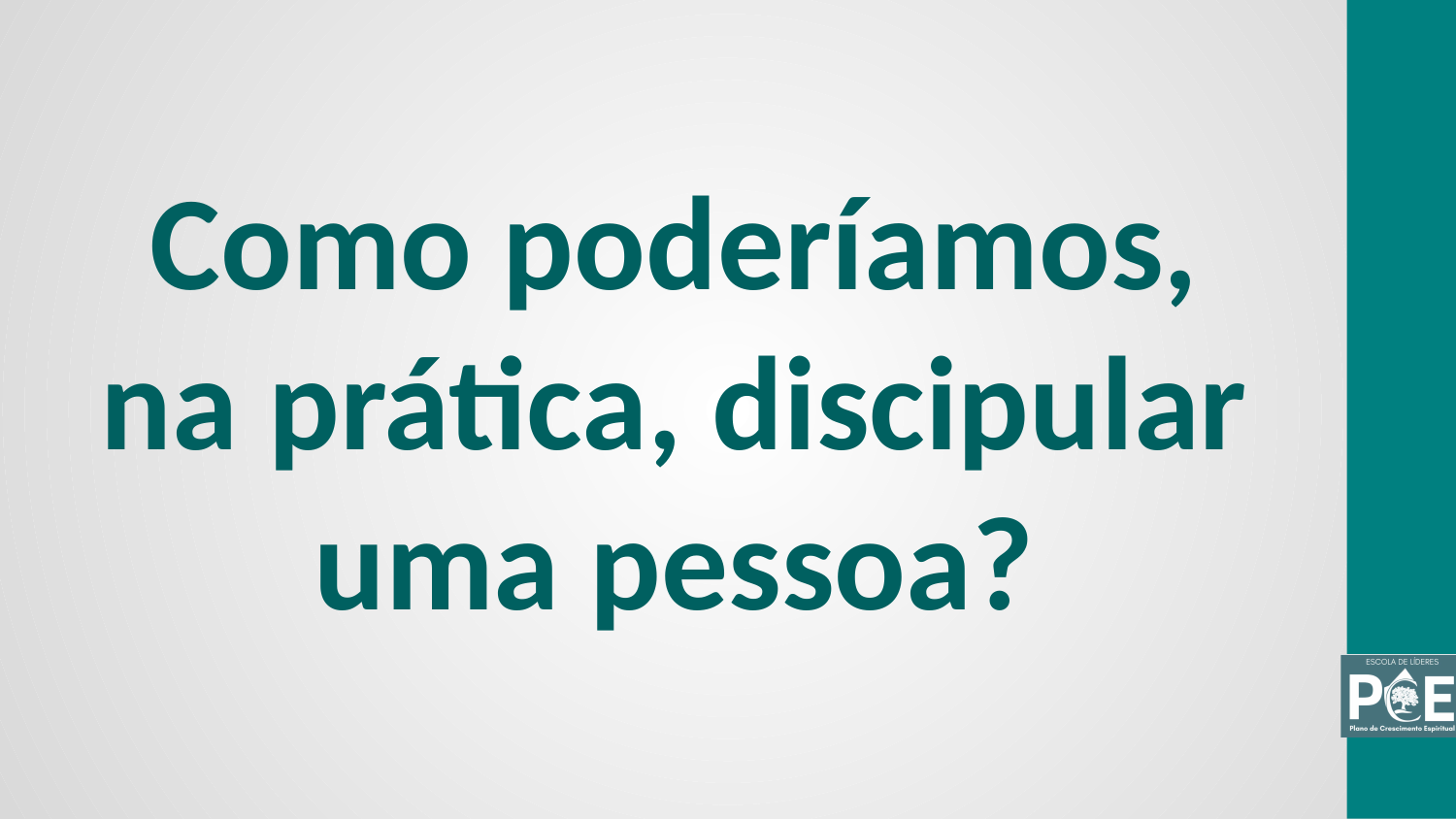

Como poderíamos, na prática, discipular uma pessoa?